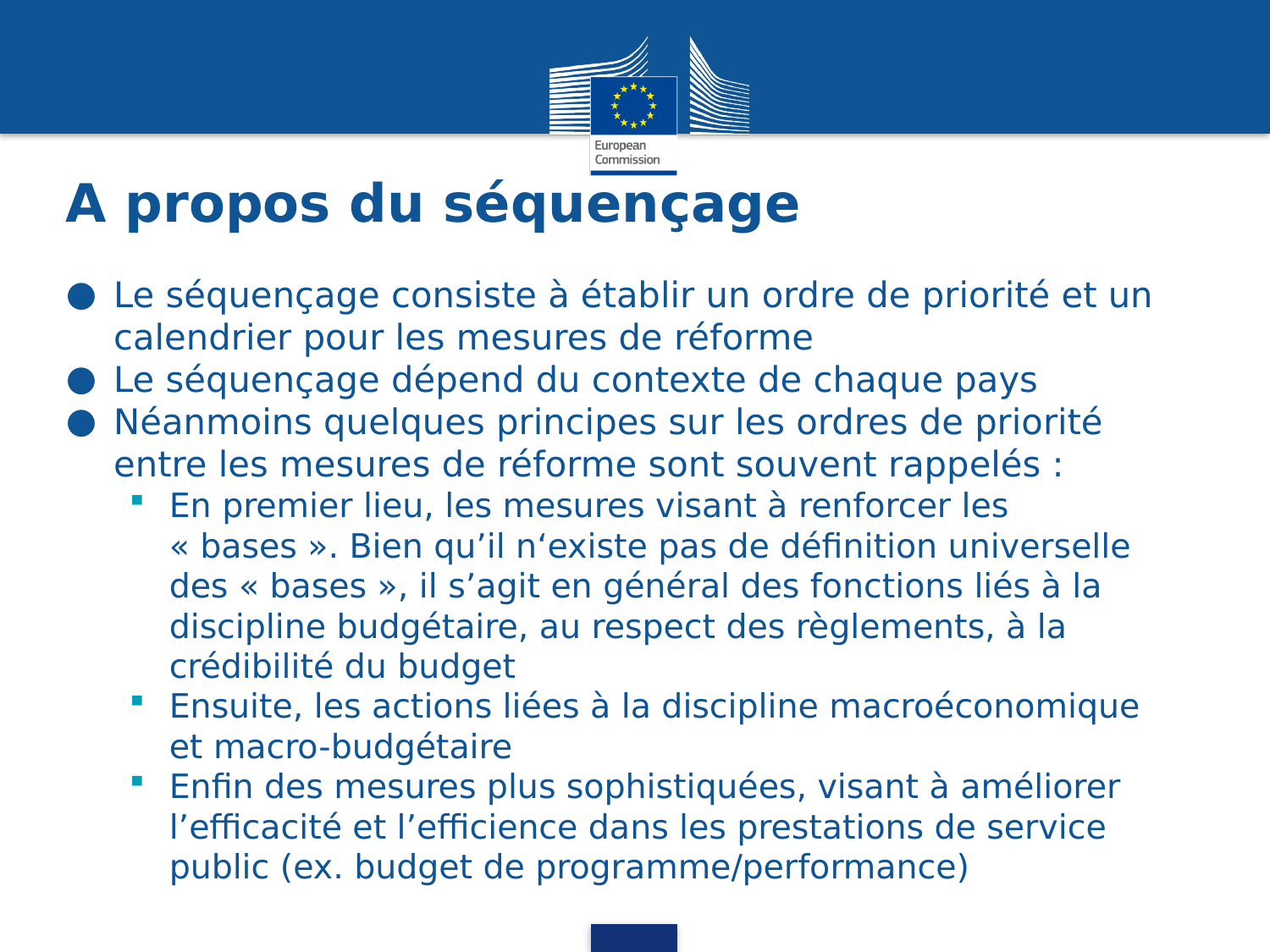

# A propos du séquençage
Le séquençage consiste à établir un ordre de priorité et un calendrier pour les mesures de réforme
Le séquençage dépend du contexte de chaque pays
Néanmoins quelques principes sur les ordres de priorité entre les mesures de réforme sont souvent rappelés :
En premier lieu, les mesures visant à renforcer les « bases ». Bien qu’il n‘existe pas de définition universelle des « bases », il s’agit en général des fonctions liés à la discipline budgétaire, au respect des règlements, à la crédibilité du budget
Ensuite, les actions liées à la discipline macroéconomique et macro-budgétaire
Enfin des mesures plus sophistiquées, visant à améliorer l’efficacité et l’efficience dans les prestations de service public (ex. budget de programme/performance)